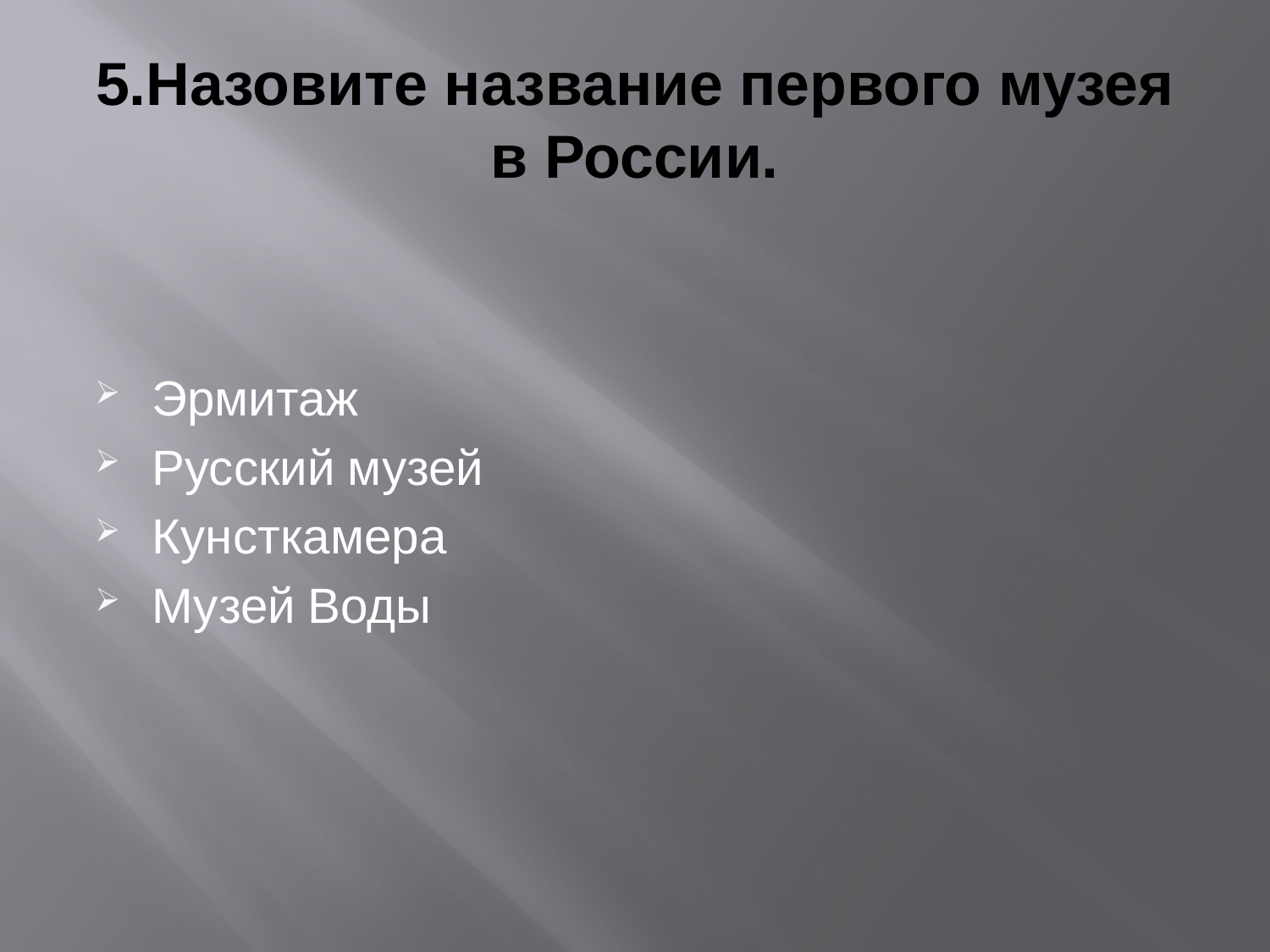

# 5.Назовите название первого музея в России.

Эрмитаж
Русский музей
Кунсткамера
Музей Воды